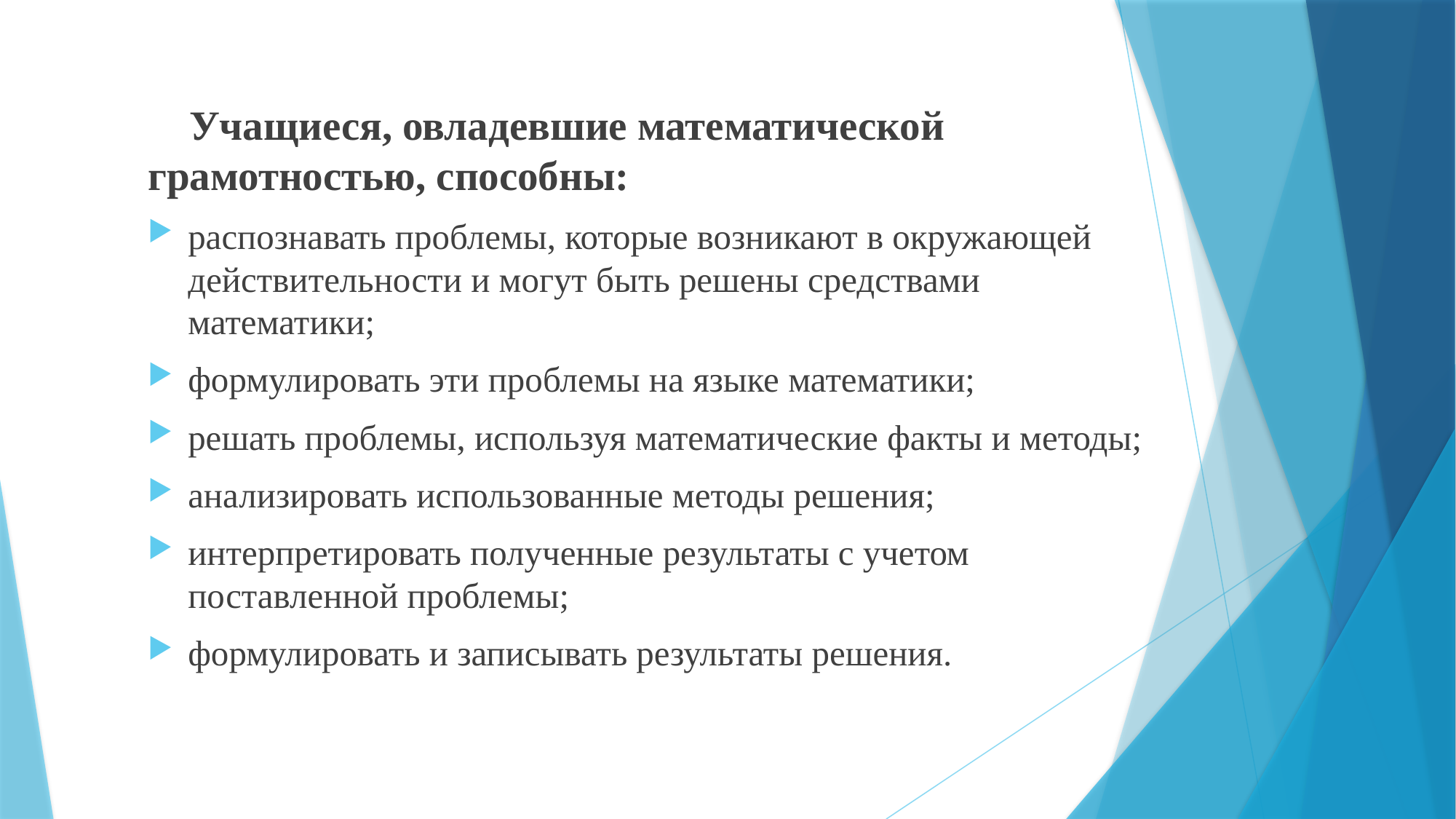

Учащиеся, овладевшие математической грамотностью, способны:
распознавать проблемы, которые возникают в окружающей действительности и могут быть решены средствами математики;
формулировать эти проблемы на языке математики;
решать проблемы, используя математические факты и методы;
анализировать использованные методы решения;
интерпретировать полученные результаты с учетом поставленной проблемы;
формулировать и записывать результаты решения.